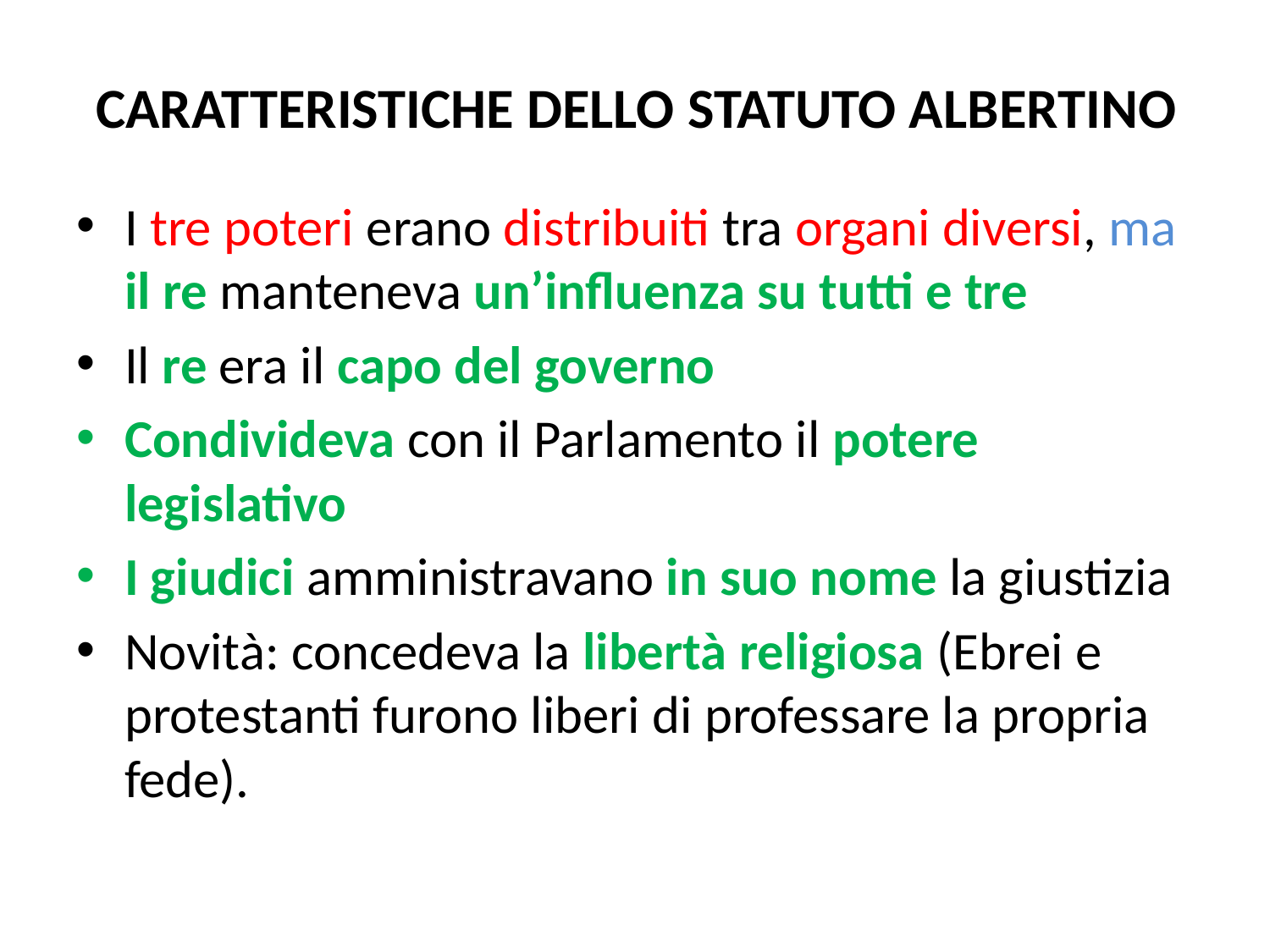

# CARATTERISTICHE DELLO STATUTO ALBERTINO
I tre poteri erano distribuiti tra organi diversi, ma il re manteneva un’influenza su tutti e tre
Il re era il capo del governo
Condivideva con il Parlamento il potere legislativo
I giudici amministravano in suo nome la giustizia
Novità: concedeva la libertà religiosa (Ebrei e protestanti furono liberi di professare la propria fede).